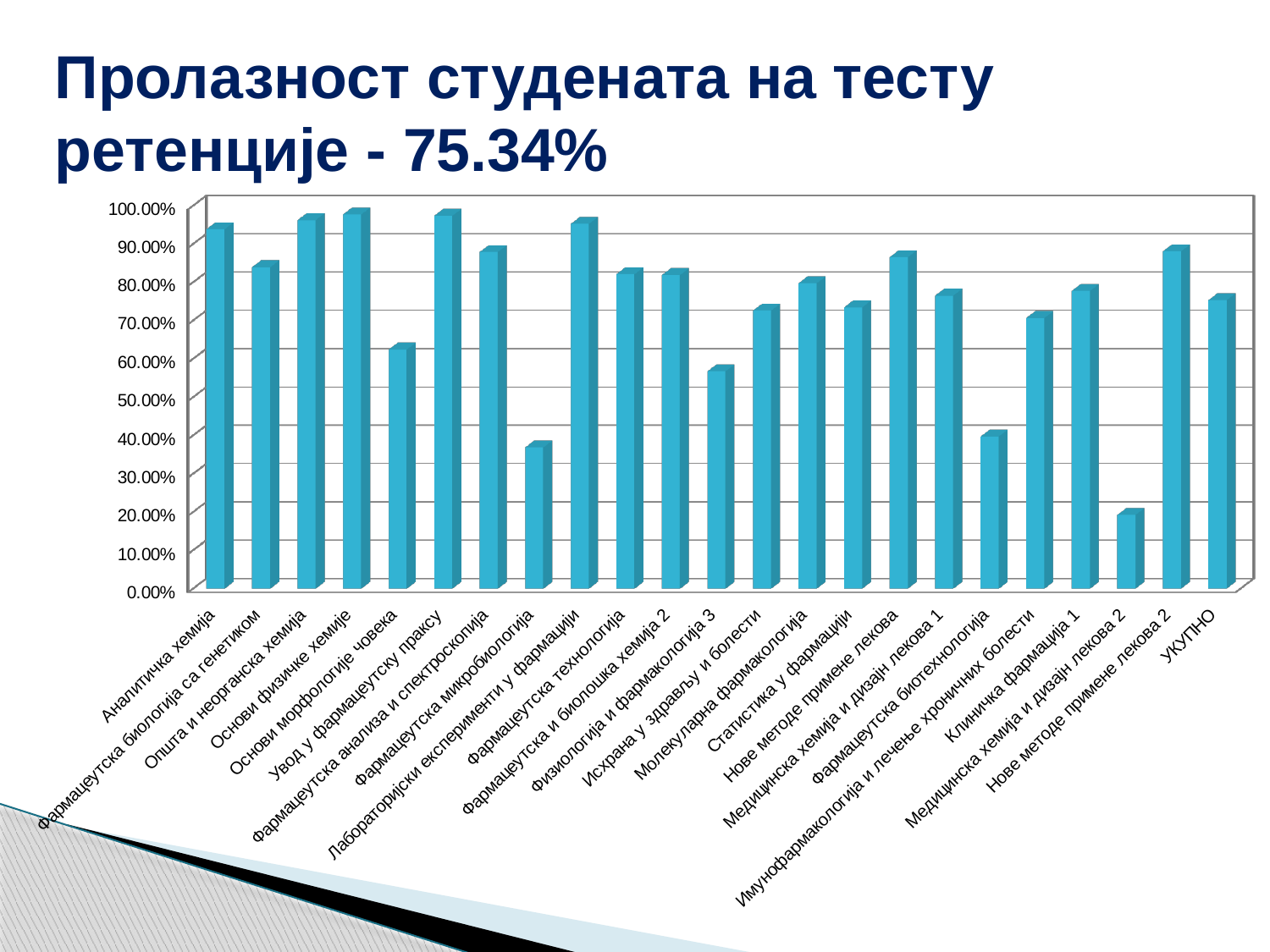

# Пролазност студената на тесту ретенције - 75.34%

[unsupported chart]